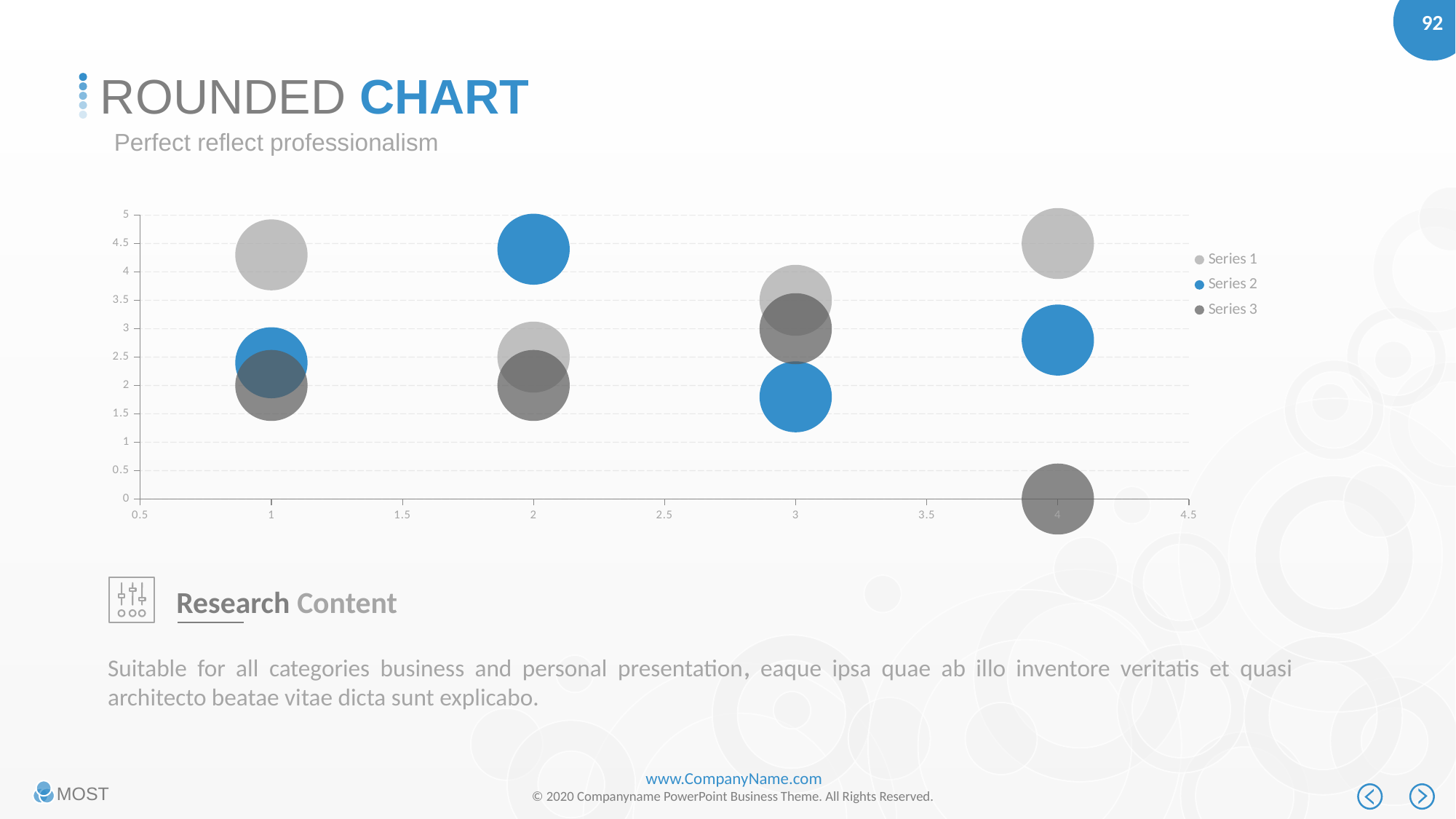

ROUNDED CHART
Perfect reflect professionalism

### Chart

| Category | Series 1 | Series 2 | Series 3 |
|---|---|---|---|

Research Content
Suitable for all categories business and personal presentation, eaque ipsa quae ab illo inventore veritatis et quasi architecto beatae vitae dicta sunt explicabo.